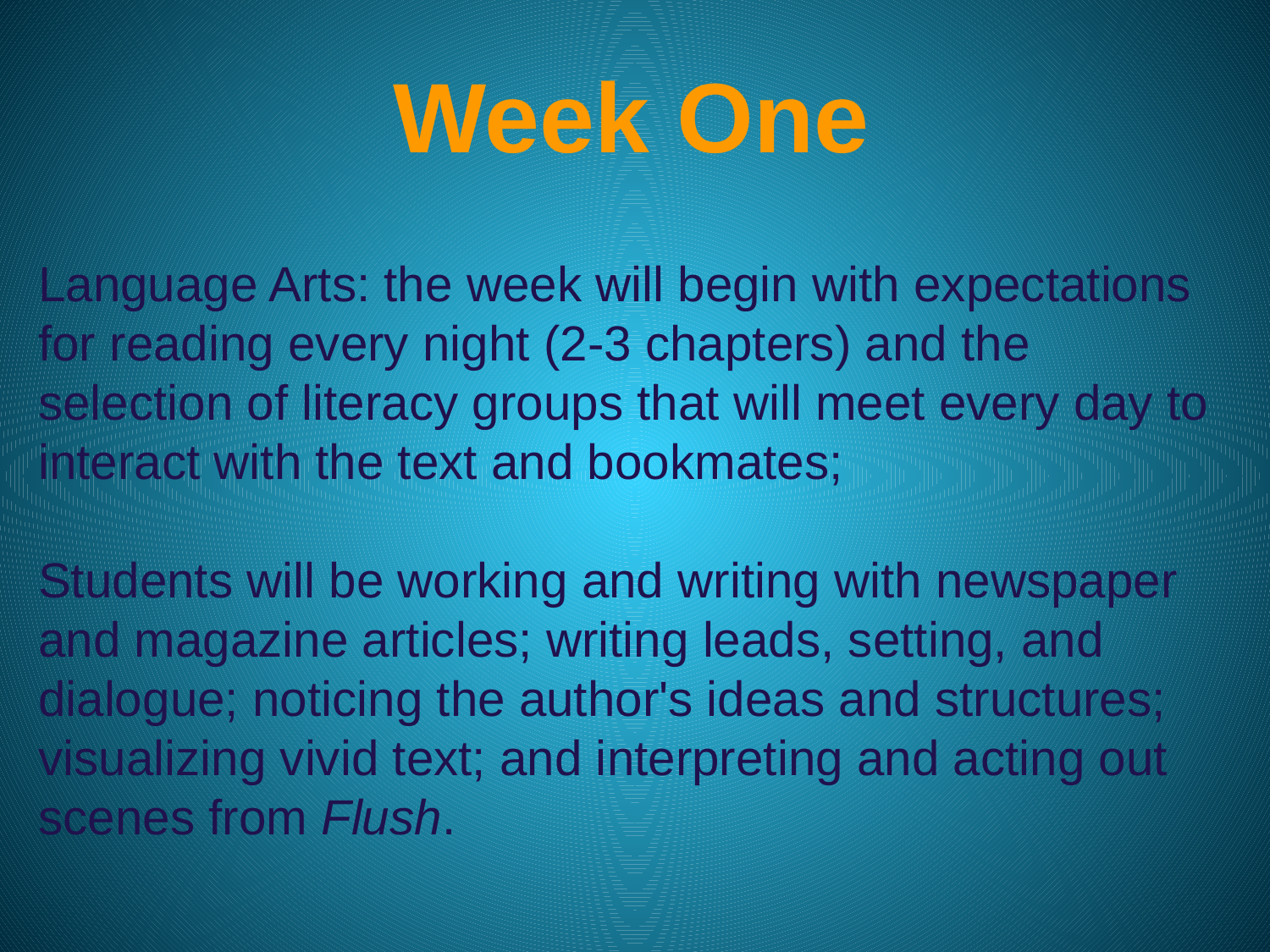

# Week One
Language Arts: the week will begin with expectations for reading every night (2-3 chapters) and the selection of literacy groups that will meet every day to interact with the text and bookmates;

Students will be working and writing with newspaper and magazine articles; writing leads, setting, and dialogue; noticing the author's ideas and structures; visualizing vivid text; and interpreting and acting out scenes from Flush.